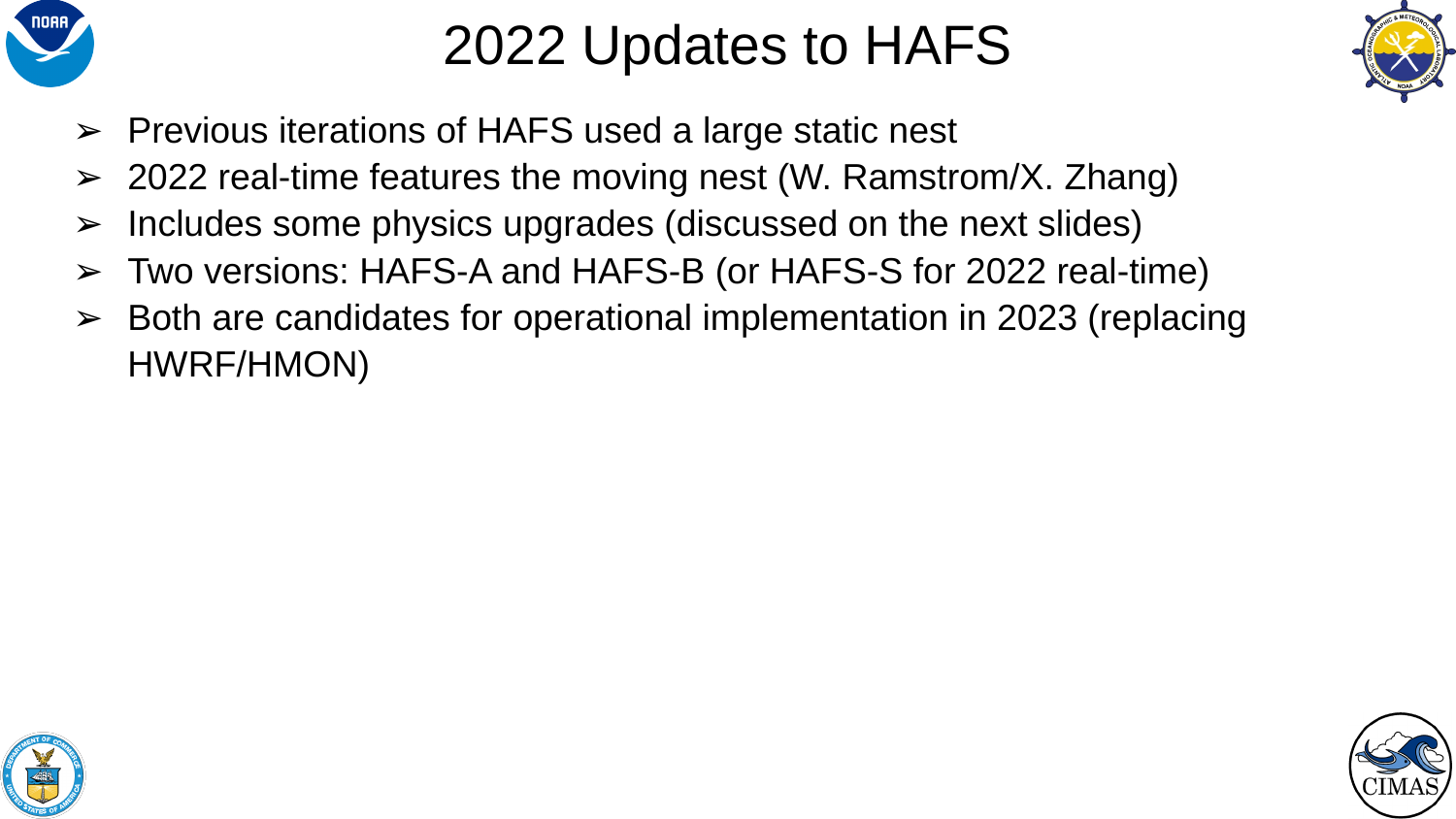

# 2022 Updates to HAFS
Previous iterations of HAFS used a large static nest
2022 real-time features the moving nest (W. Ramstrom/X. Zhang)
Includes some physics upgrades (discussed on the next slides)
Two versions: HAFS-A and HAFS-B (or HAFS-S for 2022 real-time)
Both are candidates for operational implementation in 2023 (replacing HWRF/HMON)